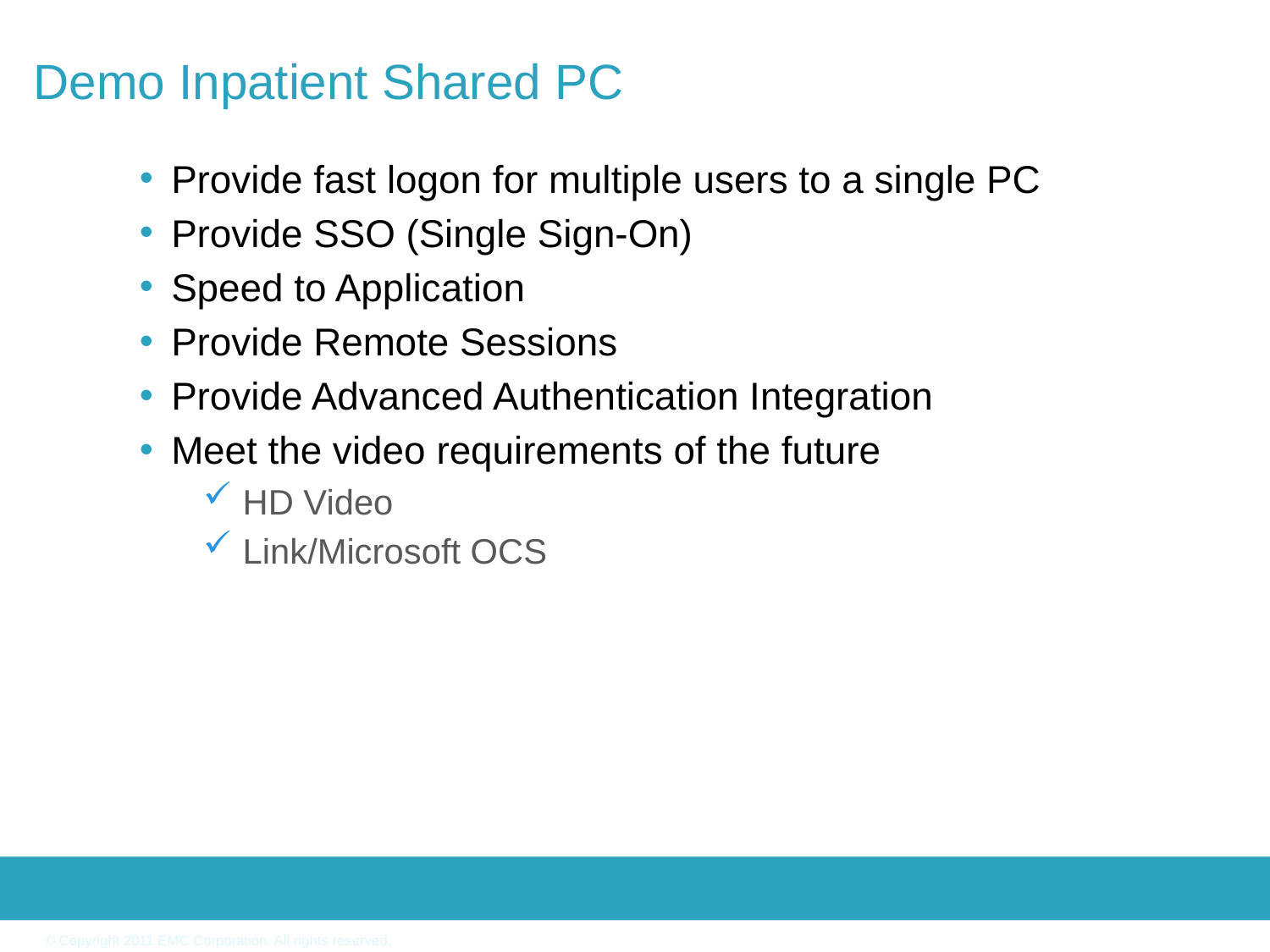

# Demo Inpatient Shared PC
Provide fast logon for multiple users to a single PC
Provide SSO (Single Sign-On)
Speed to Application
Provide Remote Sessions
Provide Advanced Authentication Integration
Meet the video requirements of the future
HD Video
Link/Microsoft OCS